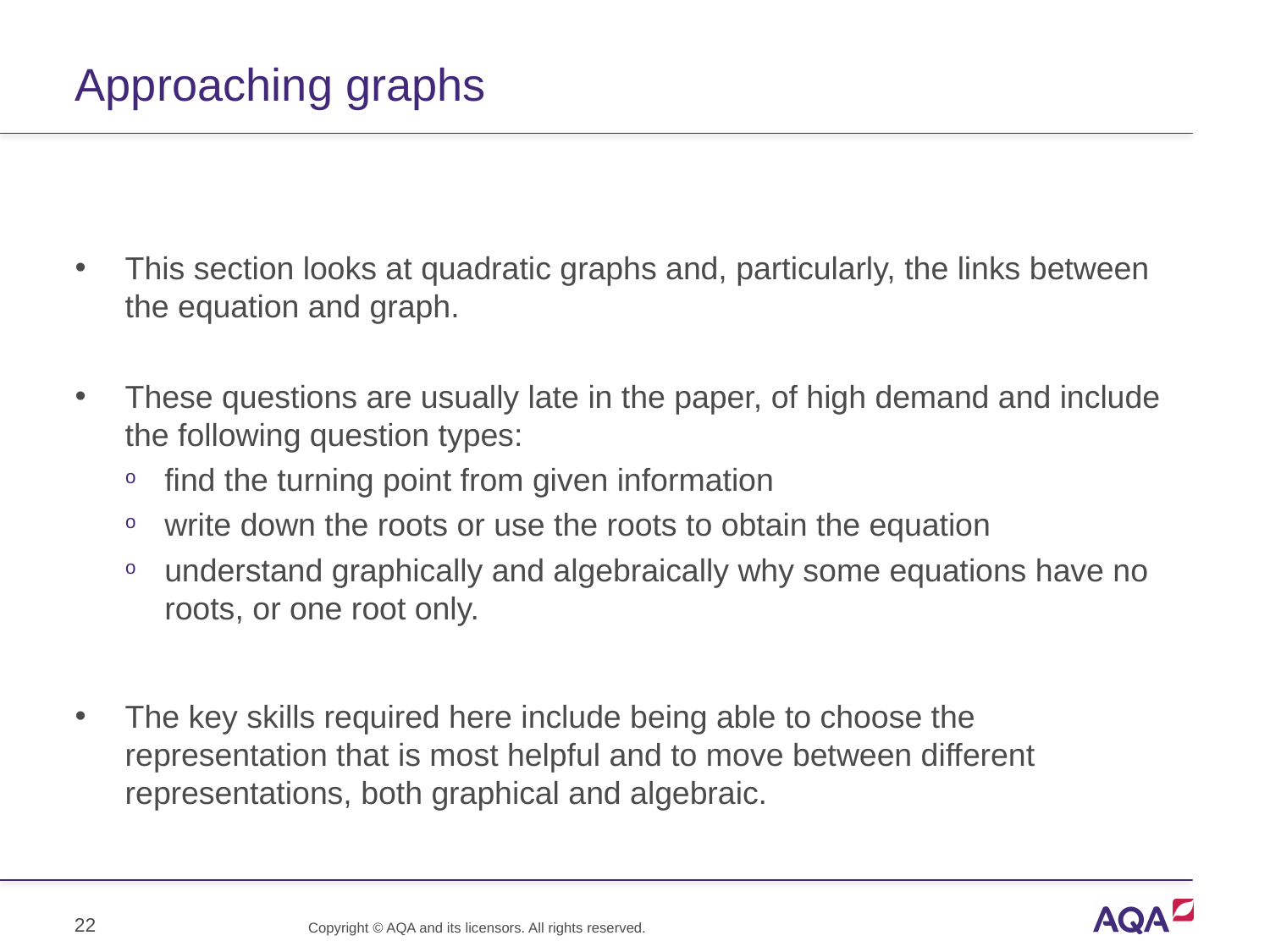

# Approaching graphs
This section looks at quadratic graphs and, particularly, the links between the equation and graph.

These questions are usually late in the paper, of high demand and include the following question types:
find the turning point from given information
write down the roots or use the roots to obtain the equation
understand graphically and algebraically why some equations have no roots, or one root only.

The key skills required here include being able to choose the representation that is most helpful and to move between different representations, both graphical and algebraic.

22
Copyright © AQA and its licensors. All rights reserved.